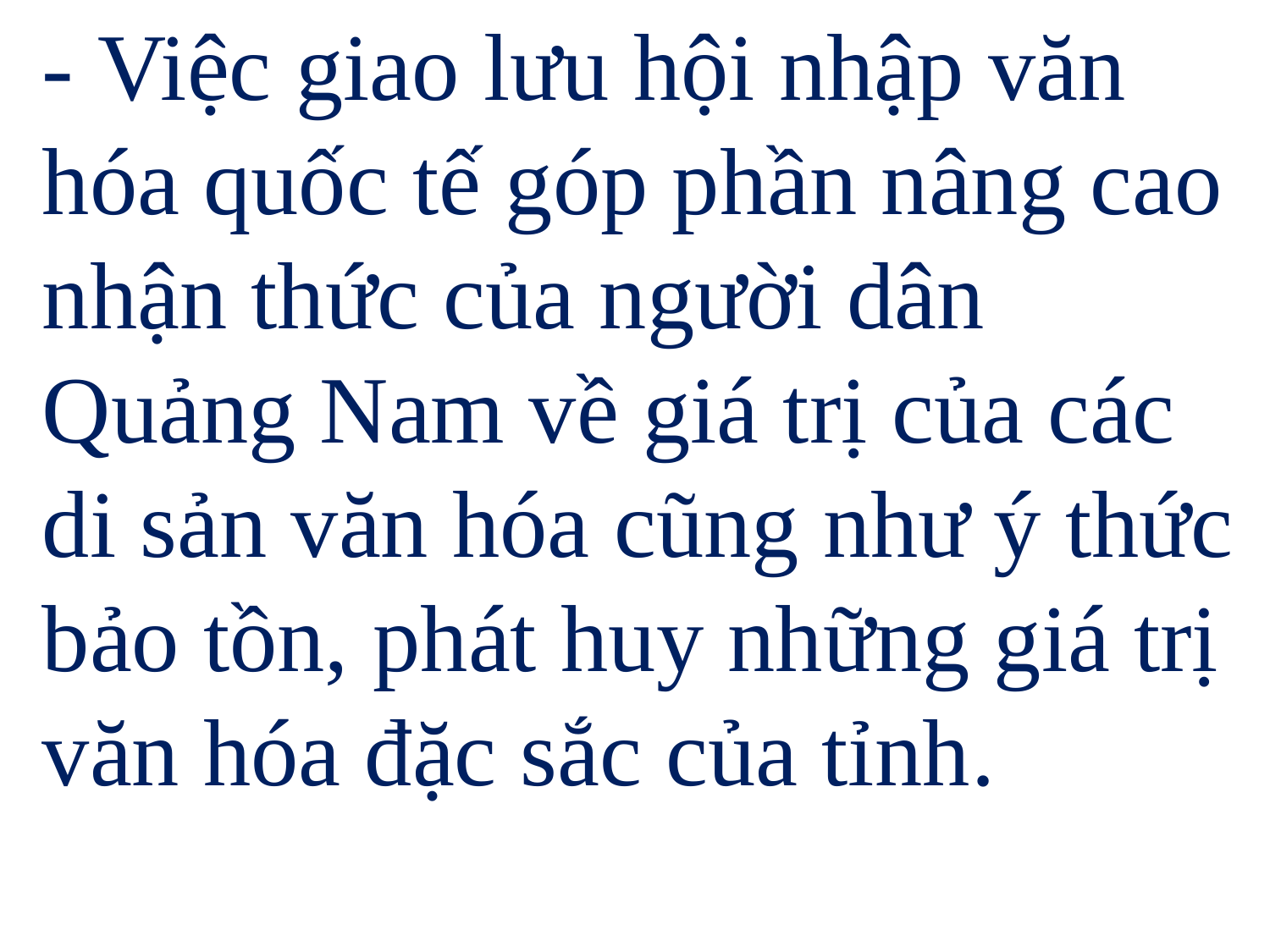

- Việc giao lưu hội nhập văn hóa quốc tế góp phần nâng cao nhận thức của người dân Quảng Nam về giá trị của các di sản văn hóa cũng như ý thức bảo tồn, phát huy những giá trị văn hóa đặc sắc của tỉnh.